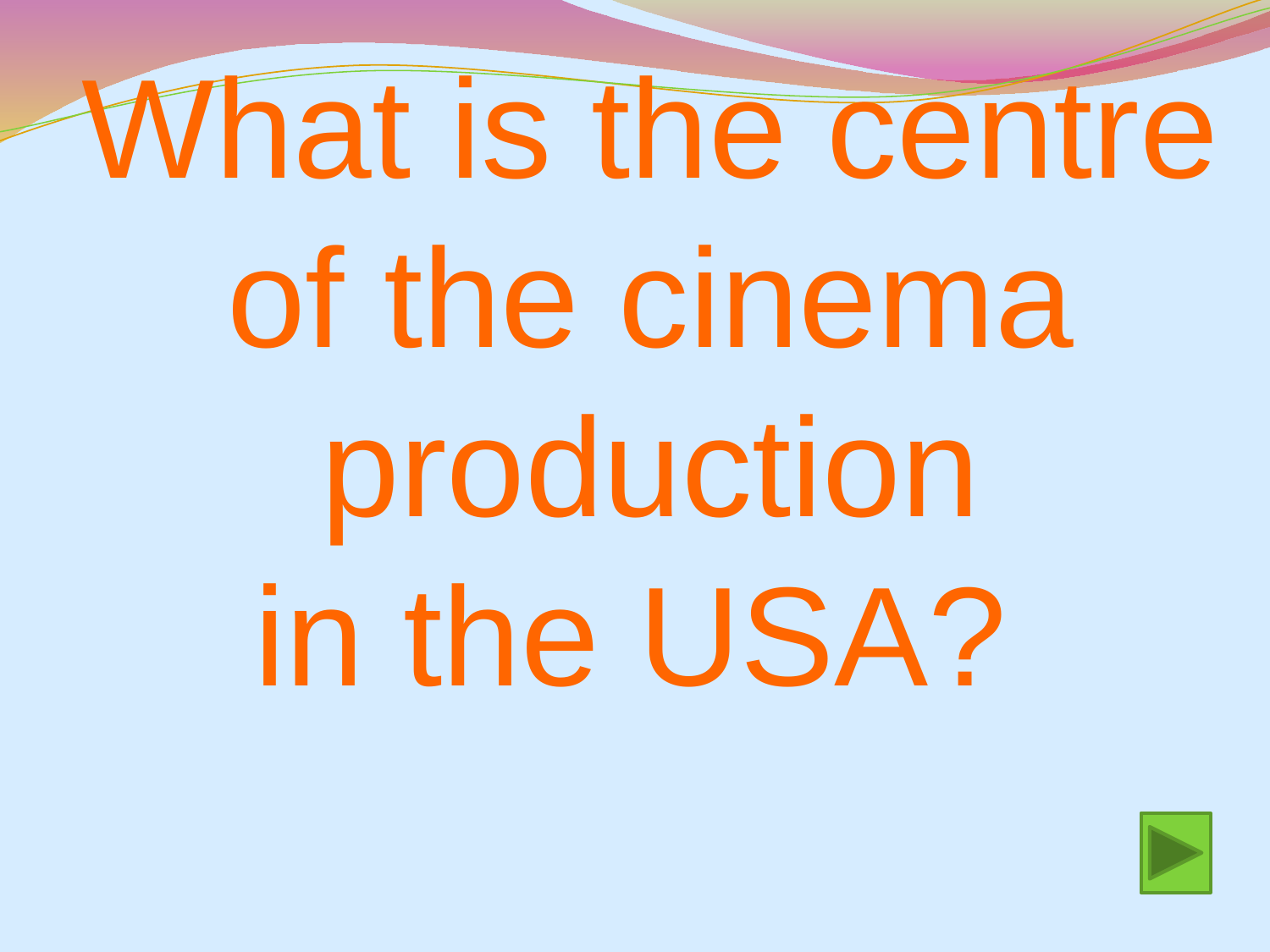

# What is the centre of the cinema production in the USA?